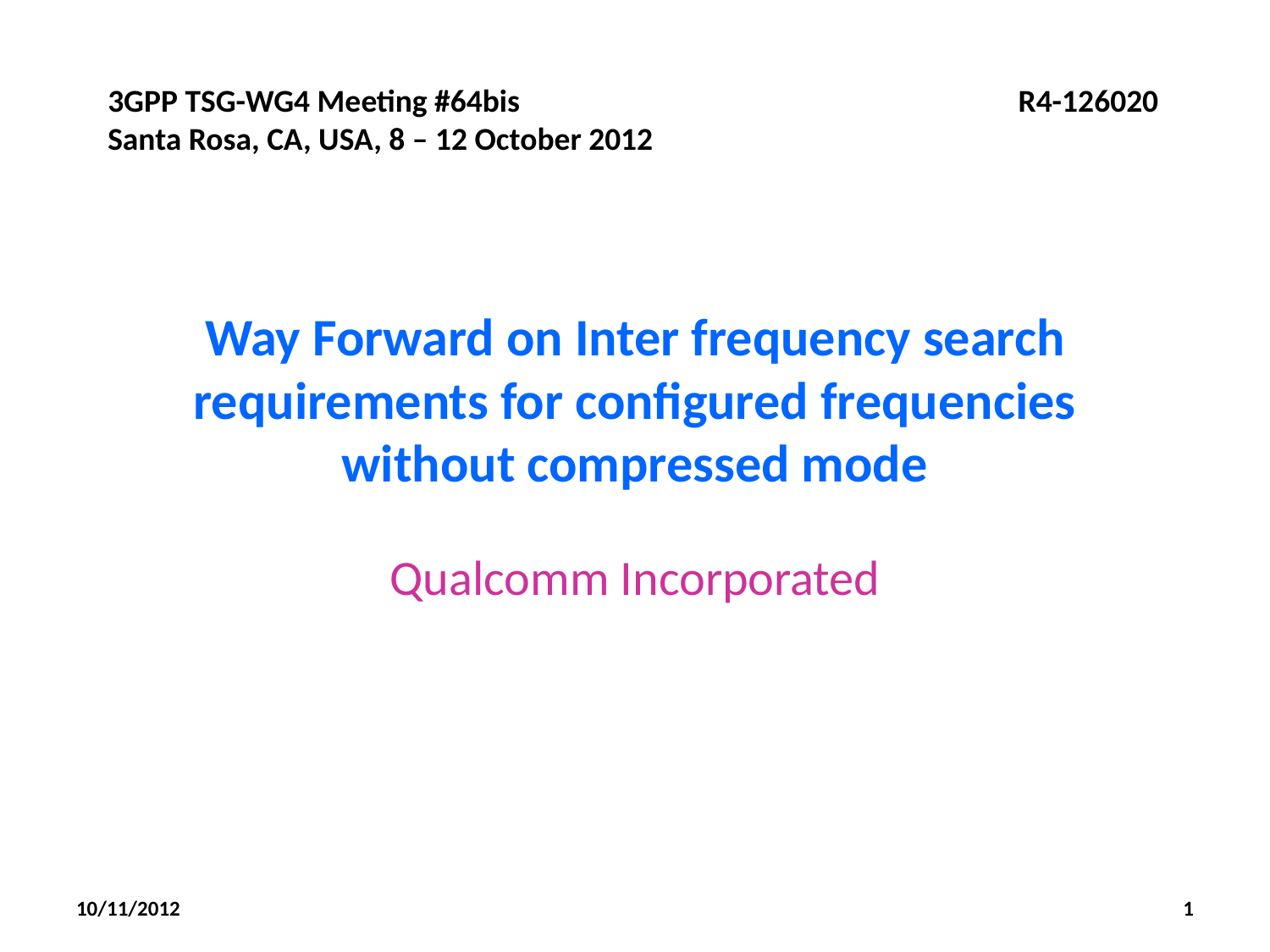

# Way Forward on Inter frequency search requirements for configured frequencies without compressed mode
Qualcomm Incorporated
10/11/2012
1